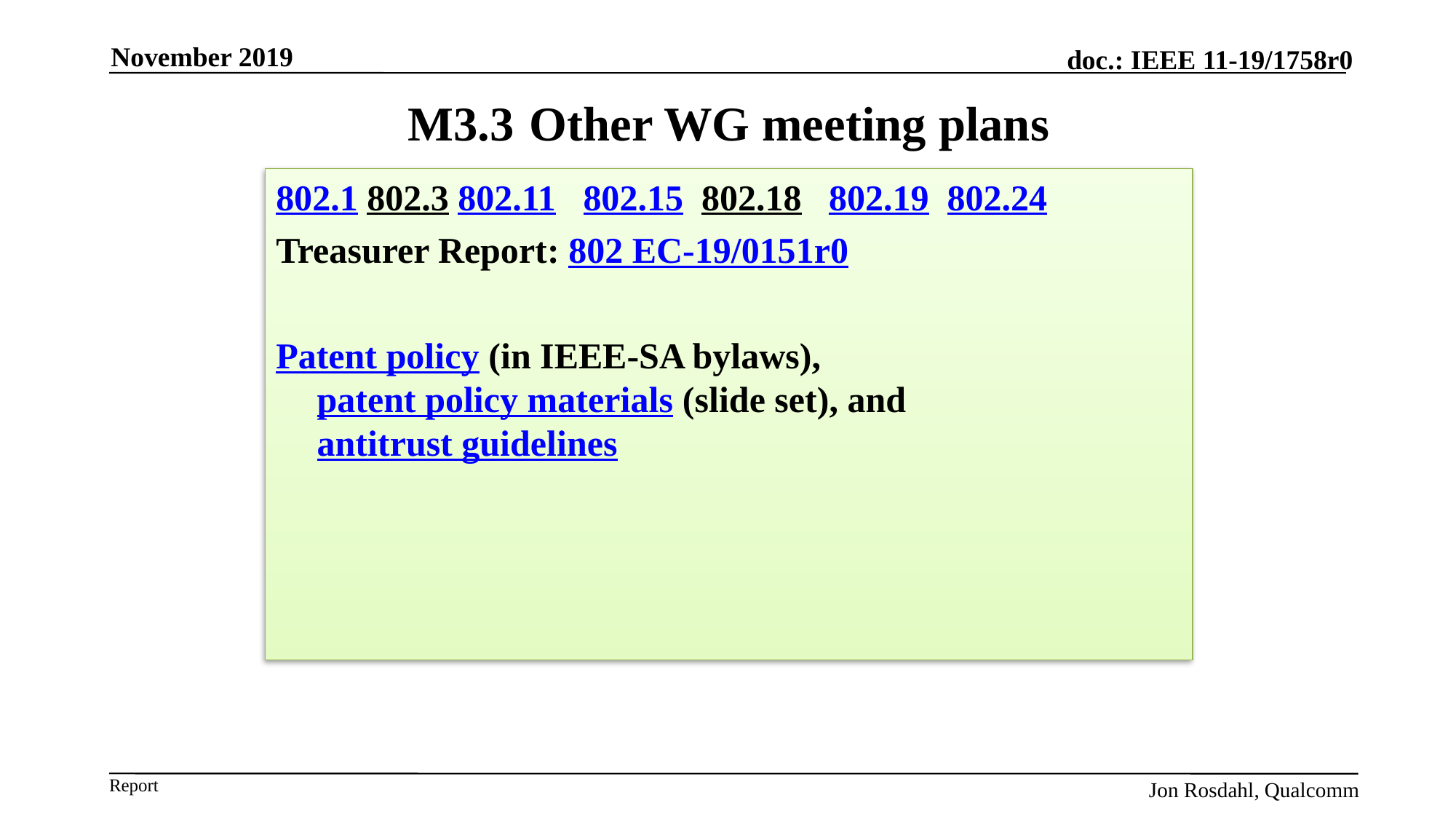

November 2019
# M3.3	 Other WG meeting plans
802.1 802.3 802.11   802.15  802.18   802.19  802.24
Treasurer Report: 802 EC-19/0151r0

Patent policy (in IEEE-SA bylaws), patent policy materials (slide set), and antitrust guidelines

Jon Rosdahl, Qualcomm